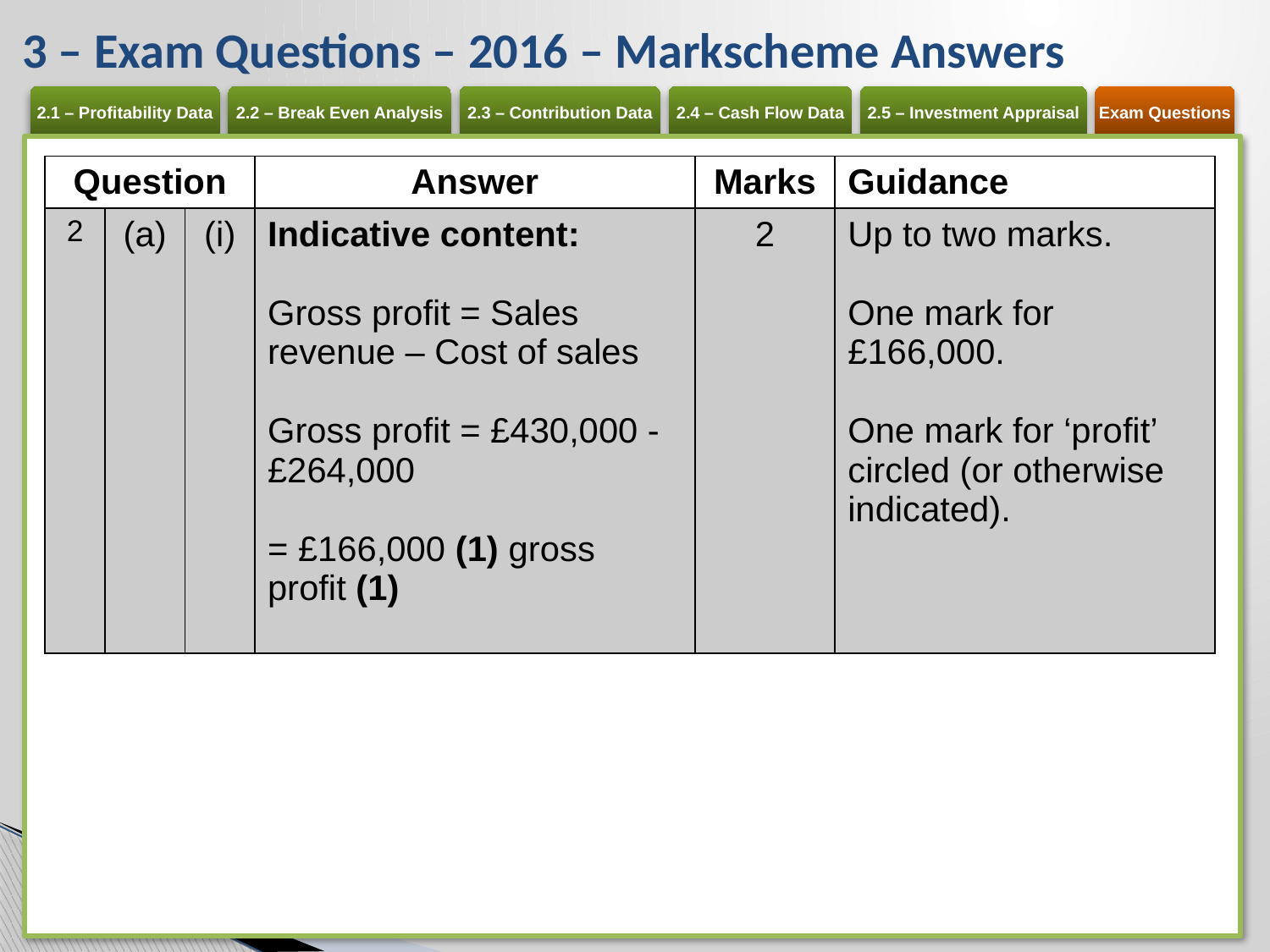

# 3 – Exam Questions – 2016 – Markscheme Answers
| Question |  |  | Answer | Marks | Guidance |
| --- | --- | --- | --- | --- | --- |
| 2 | (a) | (i) | Indicative content: Gross profit = Sales revenue – Cost of sales Gross profit = £430,000 - £264,000 = £166,000 (1) gross profit (1) | 2 | Up to two marks. One mark for £166,000. One mark for ‘profit’ circled (or otherwise indicated). |